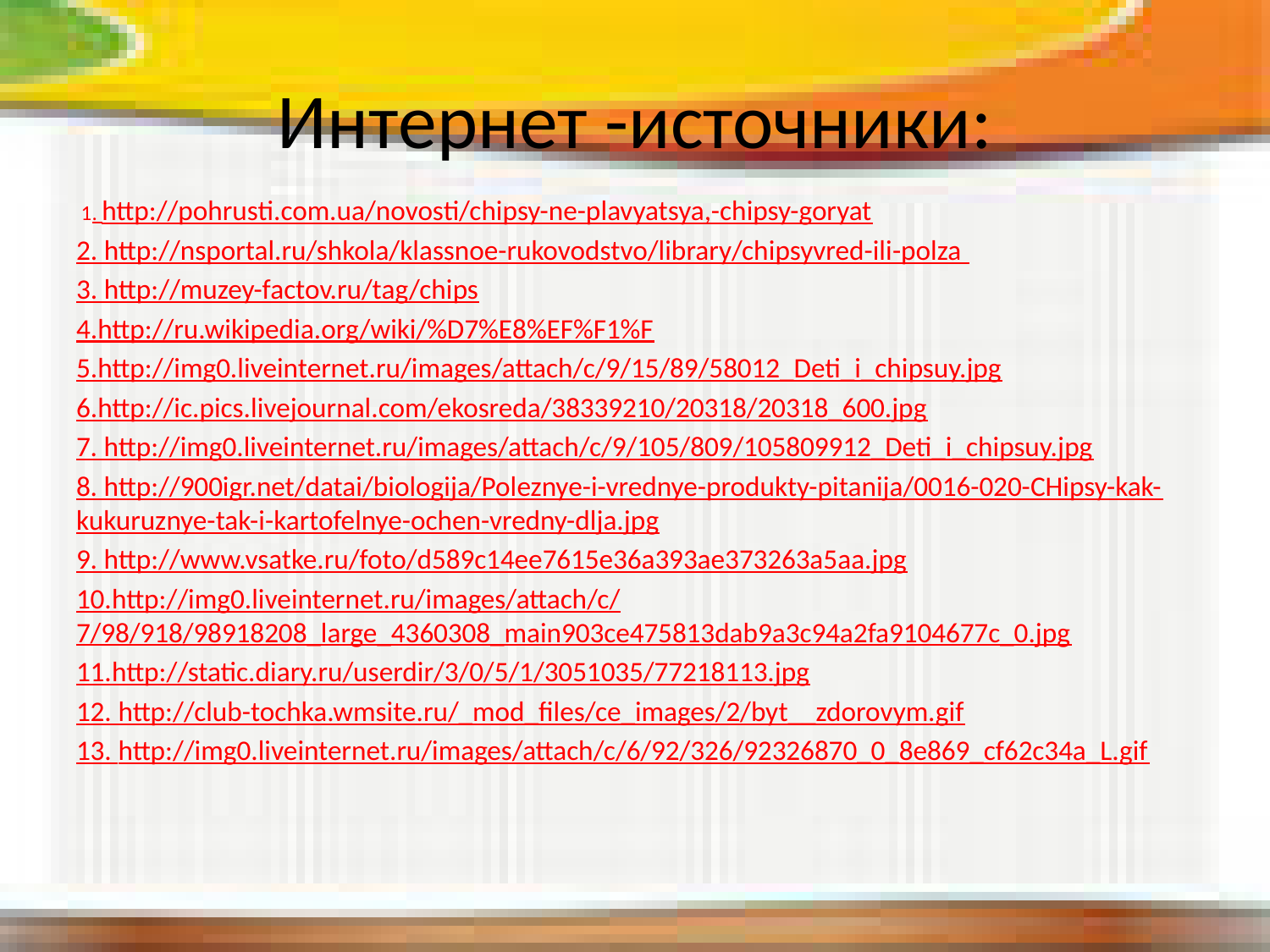

# Интернет -источники:
 1. http://pohrusti.com.ua/novosti/chipsy-ne-plavyatsya,-chipsy-goryat
2. http://nsportal.ru/shkola/klassnoe-rukovodstvo/library/chipsyvred-ili-polza
3. http://muzey-factov.ru/tag/chips
4.http://ru.wikipedia.org/wiki/%D7%E8%EF%F1%F
5.http://img0.liveinternet.ru/images/attach/c/9/15/89/58012_Deti_i_chipsuy.jpg
6.http://ic.pics.livejournal.com/ekosreda/38339210/20318/20318_600.jpg
7. http://img0.liveinternet.ru/images/attach/c/9/105/809/105809912_Deti_i_chipsuy.jpg
8. http://900igr.net/datai/biologija/Poleznye-i-vrednye-produkty-pitanija/0016-020-CHipsy-kak-kukuruznye-tak-i-kartofelnye-ochen-vredny-dlja.jpg
9. http://www.vsatke.ru/foto/d589c14ee7615e36a393ae373263a5aa.jpg
10.http://img0.liveinternet.ru/images/attach/c/7/98/918/98918208_large_4360308_main903ce475813dab9a3c94a2fa9104677c_0.jpg
11.http://static.diary.ru/userdir/3/0/5/1/3051035/77218113.jpg
12. http://club-tochka.wmsite.ru/_mod_files/ce_images/2/byt__zdorovym.gif
13. http://img0.liveinternet.ru/images/attach/c/6/92/326/92326870_0_8e869_cf62c34a_L.gif